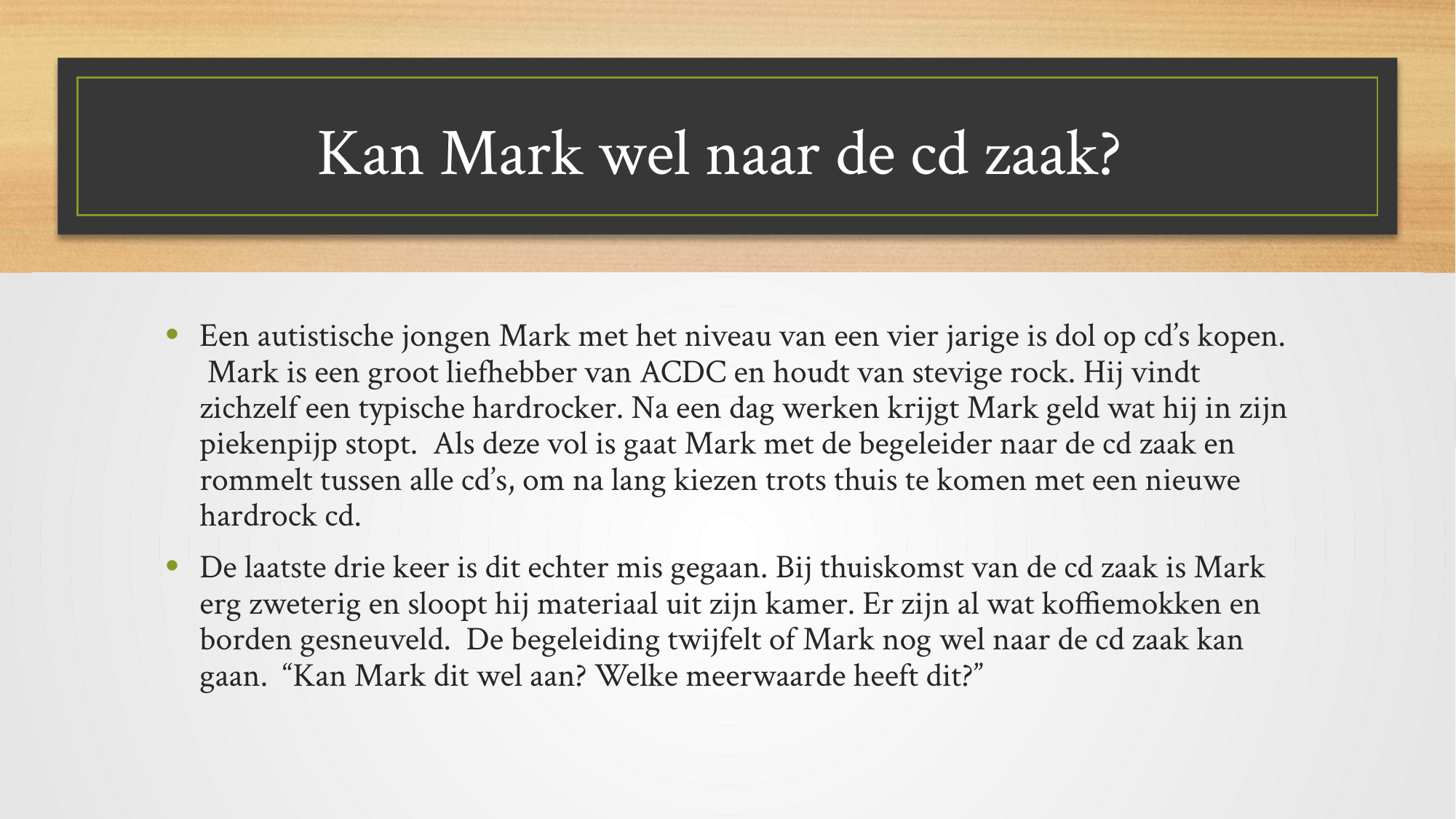

# Kan Mark wel naar de cd zaak?

Een autistische jongen Mark met het niveau van een vier jarige is dol op cd’s kopen.  Mark is een groot liefhebber van ACDC en houdt van stevige rock. Hij vindt zichzelf een typische hardrocker. Na een dag werken krijgt Mark geld wat hij in zijn piekenpijp stopt.  Als deze vol is gaat Mark met de begeleider naar de cd zaak en rommelt tussen alle cd’s, om na lang kiezen trots thuis te komen met een nieuwe hardrock cd.
De laatste drie keer is dit echter mis gegaan. Bij thuiskomst van de cd zaak is Mark erg zweterig en sloopt hij materiaal uit zijn kamer. Er zijn al wat koffiemokken en borden gesneuveld.  De begeleiding twijfelt of Mark nog wel naar de cd zaak kan gaan.  “Kan Mark dit wel aan? Welke meerwaarde heeft dit?”